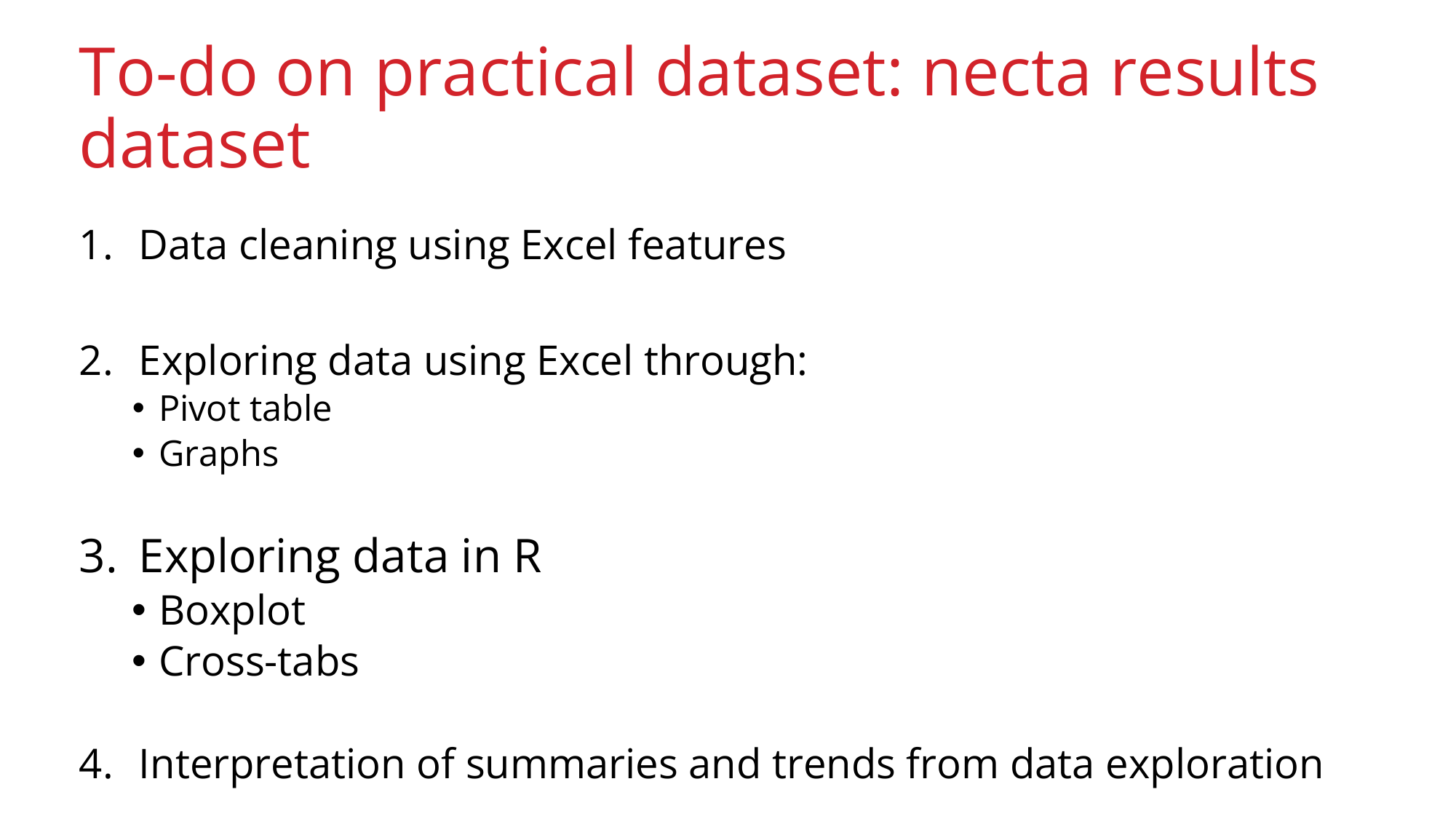

# To-do on practical dataset: necta results dataset
Data cleaning using Excel features

Exploring data using Excel through:
Pivot table
Graphs

Exploring data in R
Boxplot
Cross-tabs

Interpretation of summaries and trends from data exploration